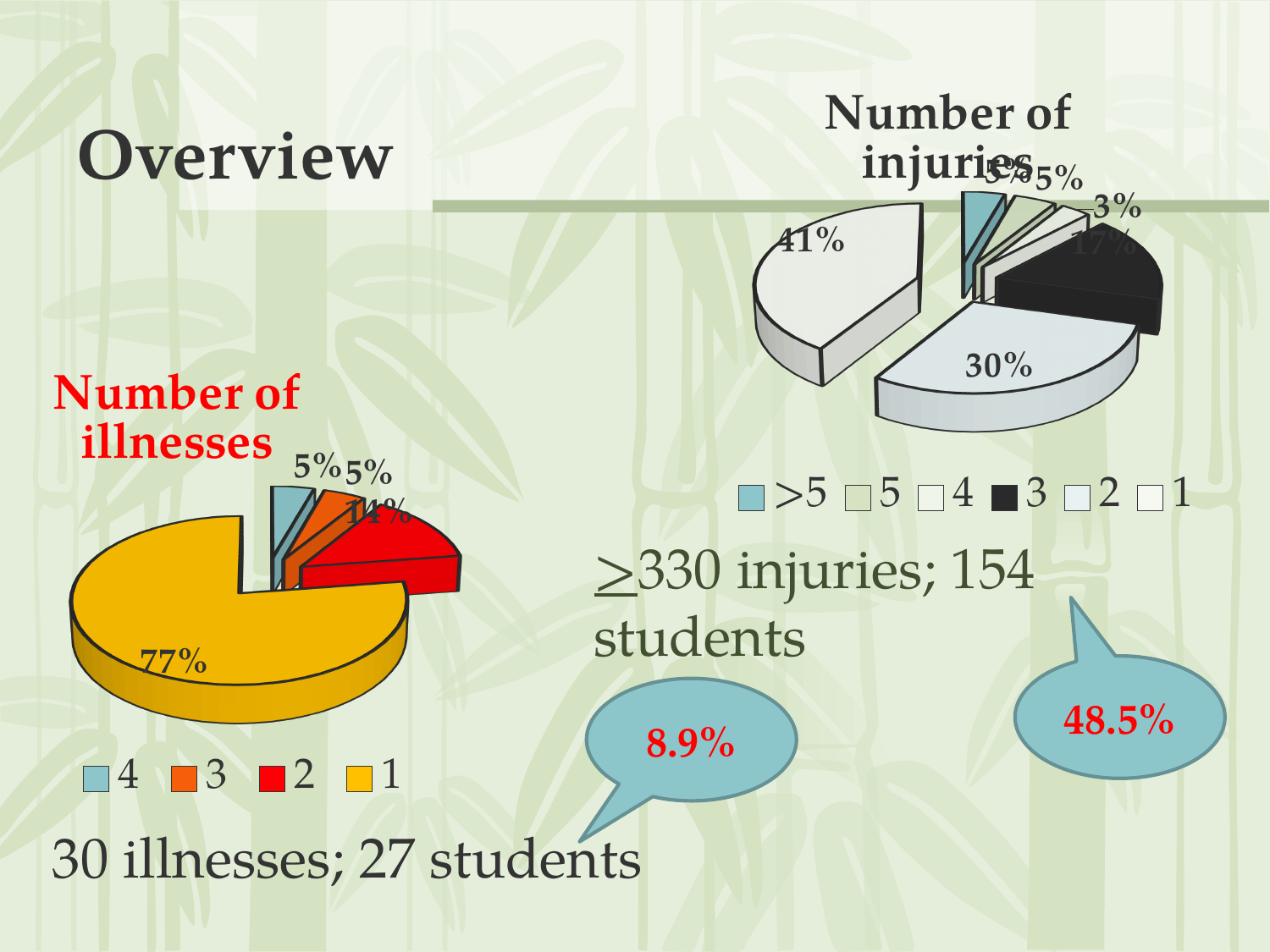

[unsupported chart]

# Overview

[unsupported chart]

>330 injuries; 154 students
48.5%
8.9%
30 illnesses; 27 students